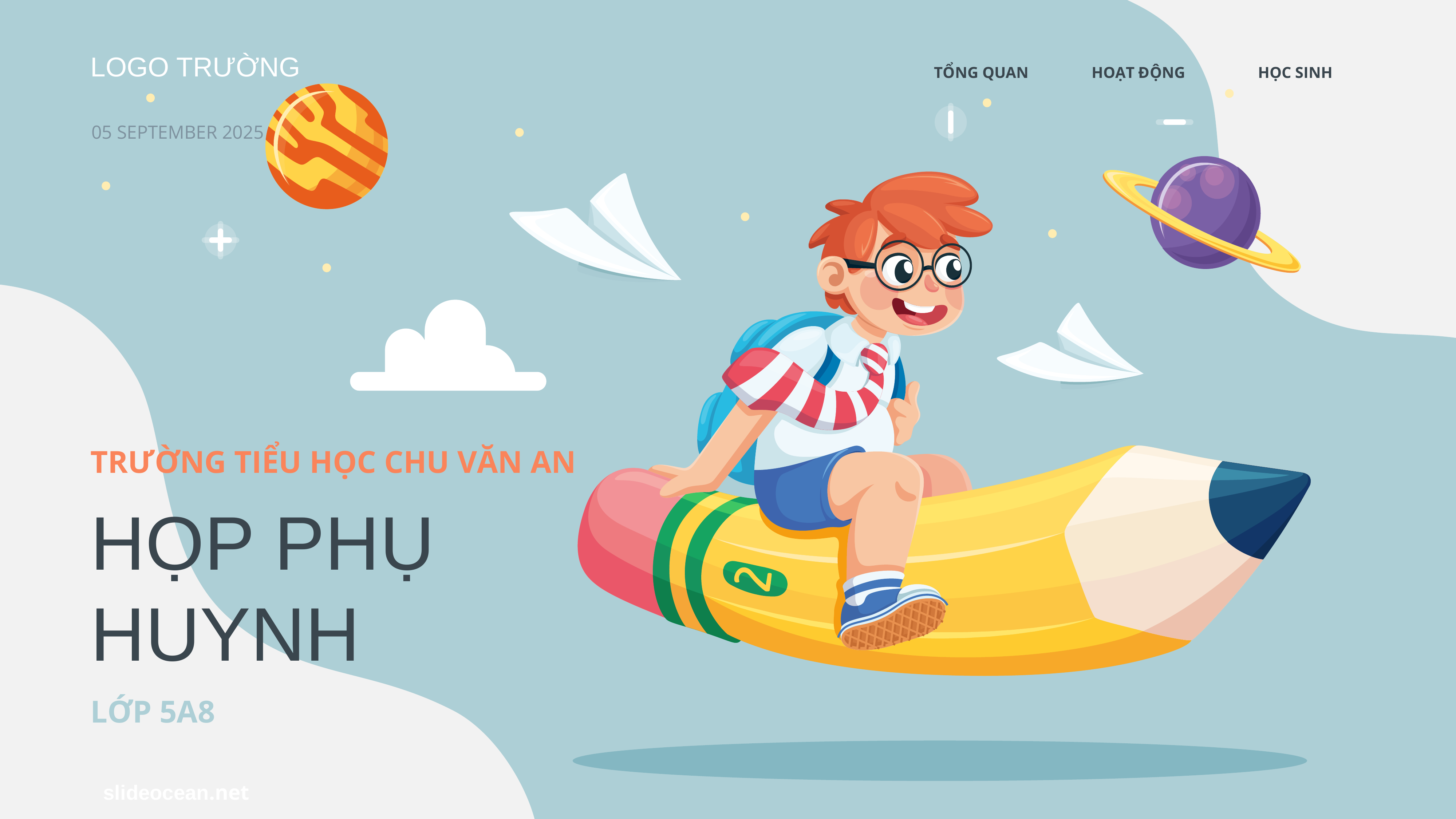

LOGO TRƯỜNG
TỔNG QUAN
HOẠT ĐỘNG
HỌC SINH

05 SEPTEMBER 2025
TRƯỜNG TIỂU HỌC CHU VĂN AN
HỌP PHỤ HUYNH
LỚP 5A8
slideocean.net